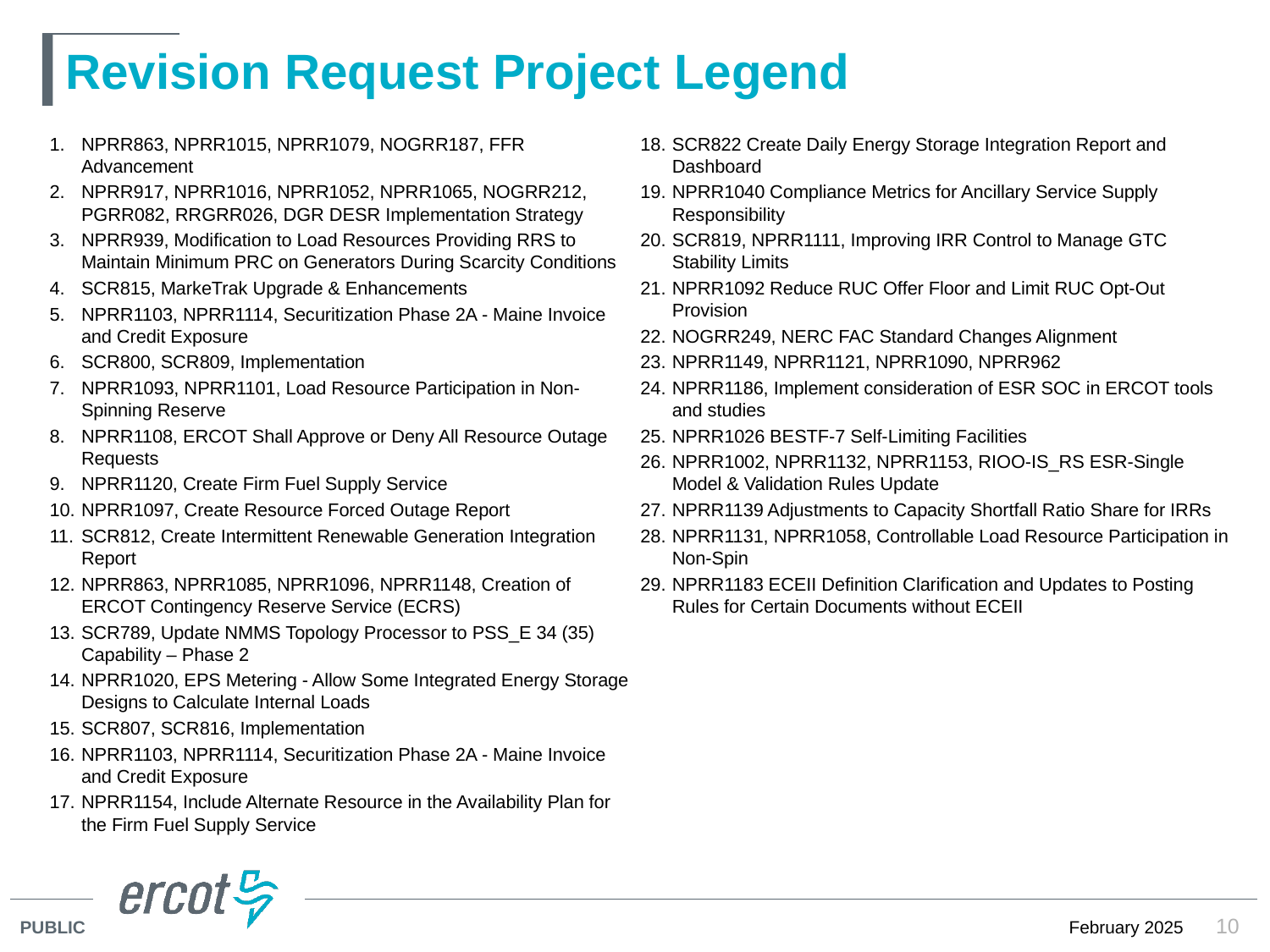

# Revision Request Project Legend
NPRR863, NPRR1015, NPRR1079, NOGRR187, FFR Advancement
NPRR917, NPRR1016, NPRR1052, NPRR1065, NOGRR212, PGRR082, RRGRR026, DGR DESR Implementation Strategy
NPRR939, Modification to Load Resources Providing RRS to Maintain Minimum PRC on Generators During Scarcity Conditions
SCR815, MarkeTrak Upgrade & Enhancements
NPRR1103, NPRR1114, Securitization Phase 2A - Maine Invoice and Credit Exposure
SCR800, SCR809, Implementation
NPRR1093, NPRR1101, Load Resource Participation in Non-Spinning Reserve
NPRR1108, ERCOT Shall Approve or Deny All Resource Outage Requests
NPRR1120, Create Firm Fuel Supply Service
NPRR1097, Create Resource Forced Outage Report
SCR812, Create Intermittent Renewable Generation Integration Report
NPRR863, NPRR1085, NPRR1096, NPRR1148, Creation of ERCOT Contingency Reserve Service (ECRS)
SCR789, Update NMMS Topology Processor to PSS_E 34 (35) Capability – Phase 2
NPRR1020, EPS Metering - Allow Some Integrated Energy Storage Designs to Calculate Internal Loads
SCR807, SCR816, Implementation
NPRR1103, NPRR1114, Securitization Phase 2A - Maine Invoice and Credit Exposure
NPRR1154, Include Alternate Resource in the Availability Plan for the Firm Fuel Supply Service

SCR822 Create Daily Energy Storage Integration Report and Dashboard
NPRR1040 Compliance Metrics for Ancillary Service Supply Responsibility
SCR819, NPRR1111, Improving IRR Control to Manage GTC Stability Limits
NPRR1092 Reduce RUC Offer Floor and Limit RUC Opt-Out Provision
NOGRR249, NERC FAC Standard Changes Alignment
NPRR1149, NPRR1121, NPRR1090, NPRR962
NPRR1186, Implement consideration of ESR SOC in ERCOT tools and studies
NPRR1026 BESTF-7 Self-Limiting Facilities
NPRR1002, NPRR1132, NPRR1153, RIOO-IS_RS ESR-Single Model & Validation Rules Update
NPRR1139 Adjustments to Capacity Shortfall Ratio Share for IRRs
NPRR1131, NPRR1058, Controllable Load Resource Participation in Non-Spin
NPRR1183 ECEII Definition Clarification and Updates to Posting Rules for Certain Documents without ECEII

10